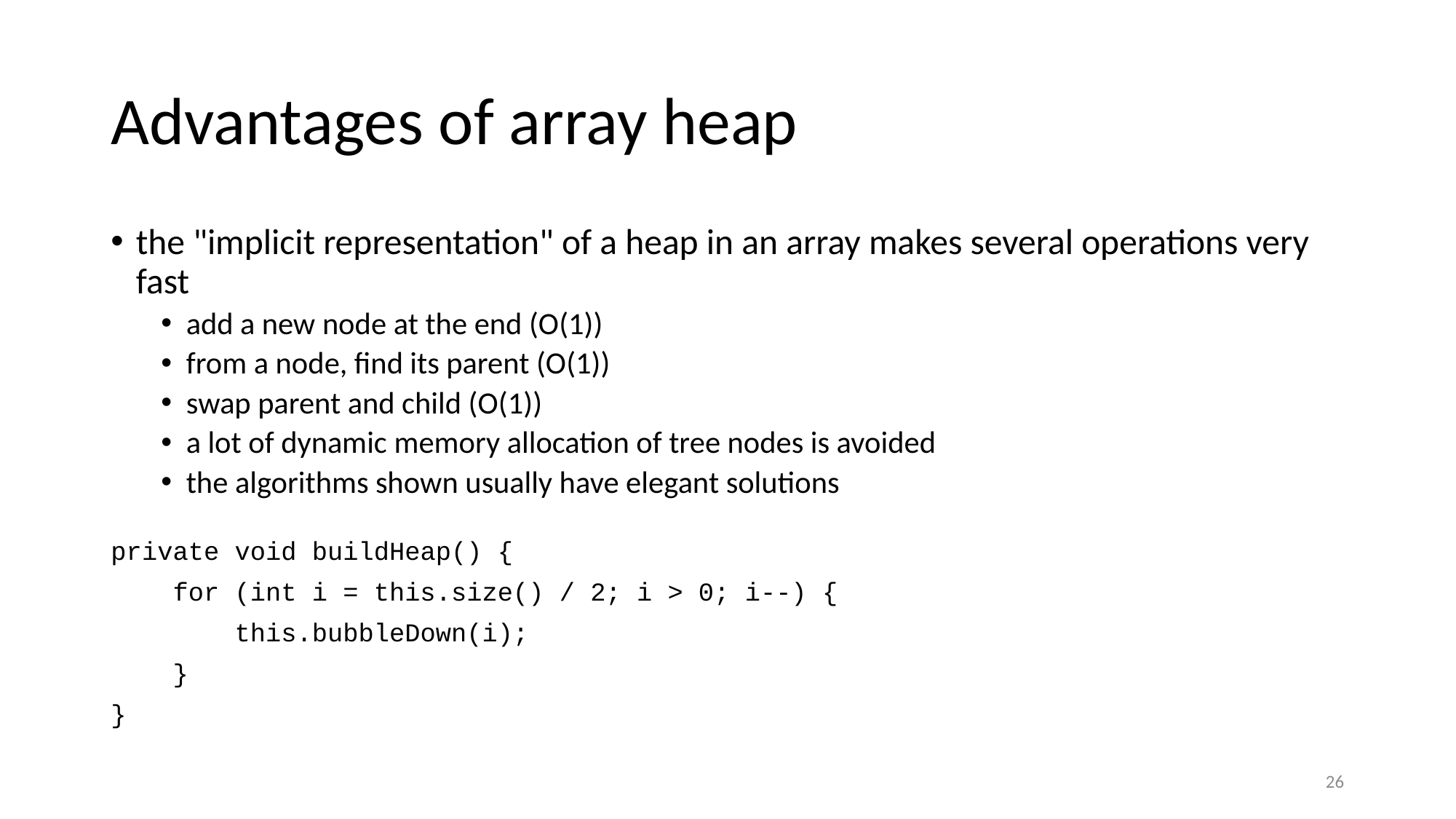

# Advantages of array heap
the "implicit representation" of a heap in an array makes several operations very fast
add a new node at the end (O(1))
from a node, find its parent (O(1))
swap parent and child (O(1))
a lot of dynamic memory allocation of tree nodes is avoided
the algorithms shown usually have elegant solutions

private void buildHeap() {
    for (int i = this.size() / 2; i > 0; i--) {
        this.bubbleDown(i);
    }
}
26